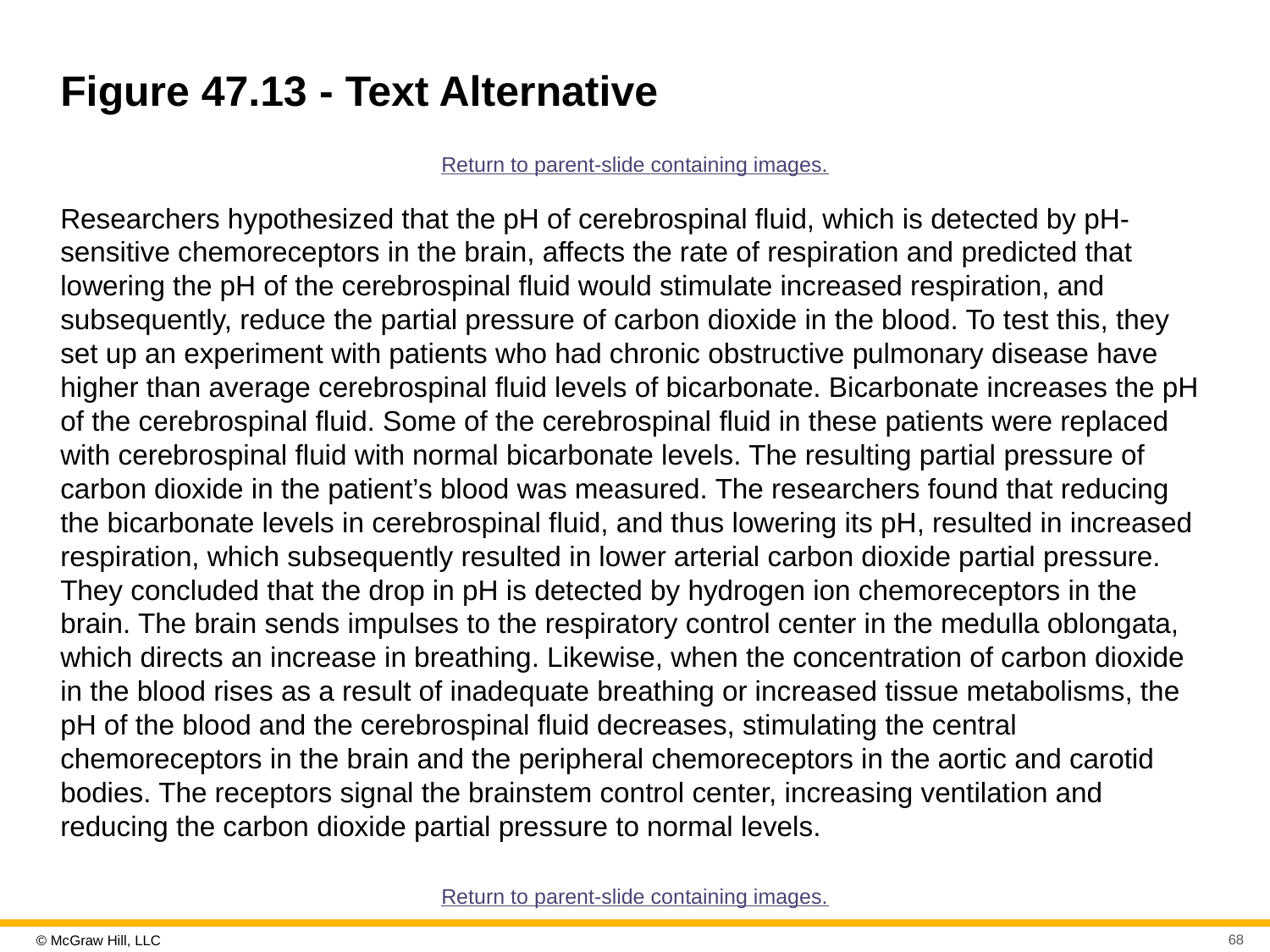

# Figure 47.13 - Text Alternative
Return to parent-slide containing images.
Researchers hypothesized that the pH of cerebrospinal fluid, which is detected by pH-sensitive chemoreceptors in the brain, affects the rate of respiration and predicted that lowering the pH of the cerebrospinal fluid would stimulate increased respiration, and subsequently, reduce the partial pressure of carbon dioxide in the blood. To test this, they set up an experiment with patients who had chronic obstructive pulmonary disease have higher than average cerebrospinal fluid levels of bicarbonate. Bicarbonate increases the pH of the cerebrospinal fluid. Some of the cerebrospinal fluid in these patients were replaced with cerebrospinal fluid with normal bicarbonate levels. The resulting partial pressure of carbon dioxide in the patient’s blood was measured. The researchers found that reducing the bicarbonate levels in cerebrospinal fluid, and thus lowering its pH, resulted in increased respiration, which subsequently resulted in lower arterial carbon dioxide partial pressure. They concluded that the drop in pH is detected by hydrogen ion chemoreceptors in the brain. The brain sends impulses to the respiratory control center in the medulla oblongata, which directs an increase in breathing. Likewise, when the concentration of carbon dioxide in the blood rises as a result of inadequate breathing or increased tissue metabolisms, the pH of the blood and the cerebrospinal fluid decreases, stimulating the central chemoreceptors in the brain and the peripheral chemoreceptors in the aortic and carotid bodies. The receptors signal the brainstem control center, increasing ventilation and reducing the carbon dioxide partial pressure to normal levels.
Return to parent-slide containing images.
68